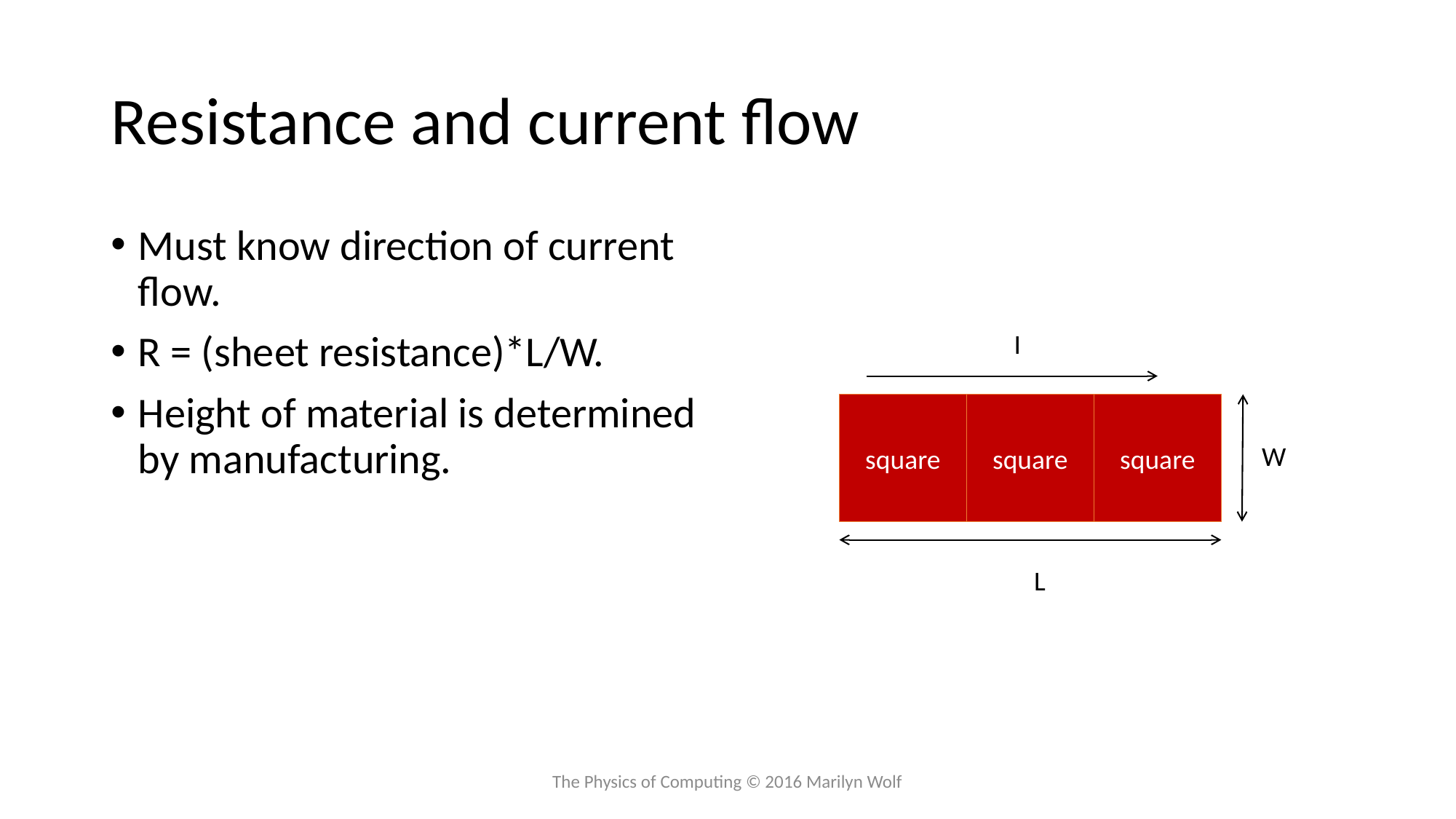

# Resistance and current flow
Must know direction of current flow.
R = (sheet resistance)*L/W.
Height of material is determined by manufacturing.
I
square
square
square
W
L
The Physics of Computing © 2016 Marilyn Wolf